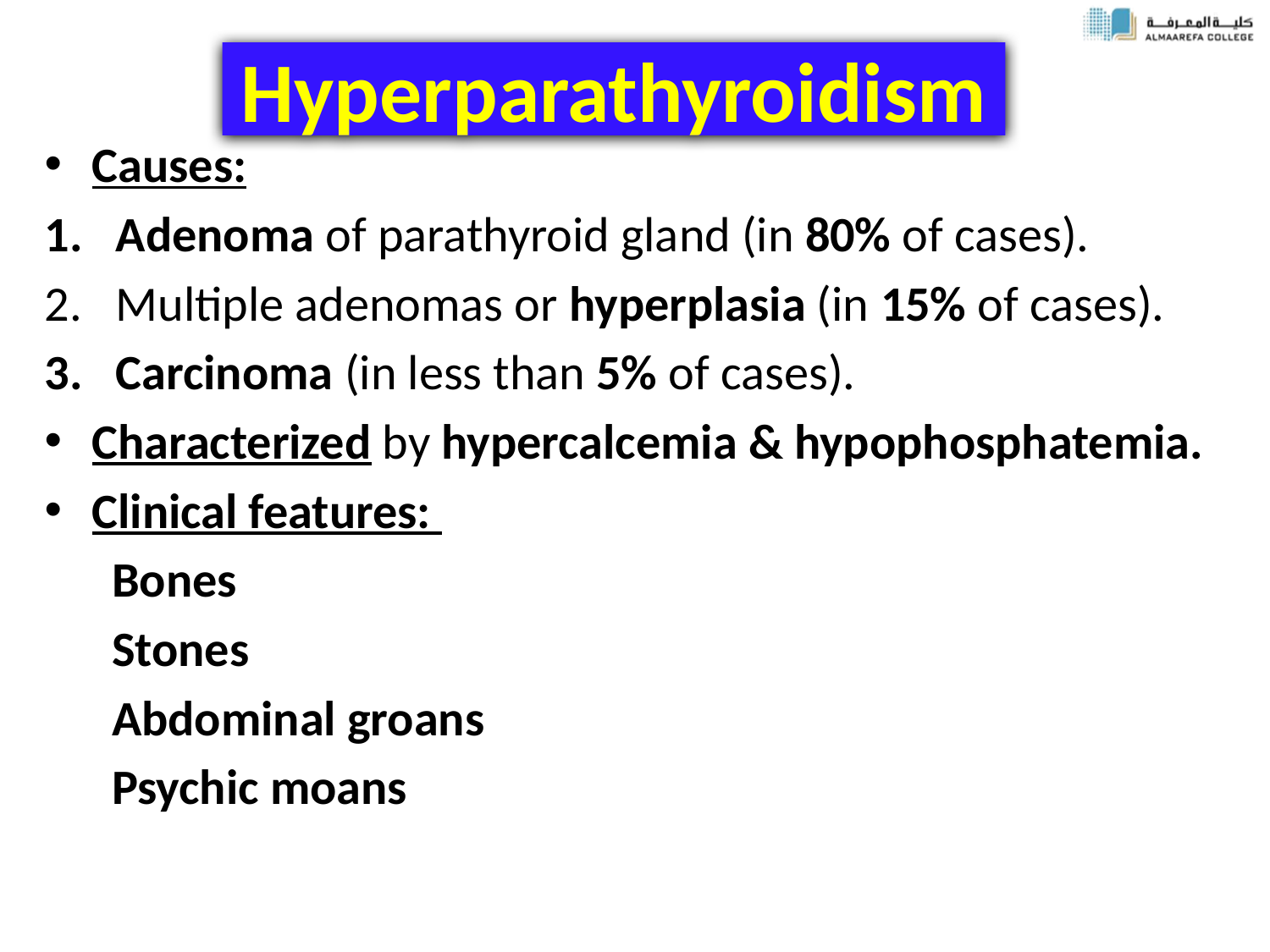

# Hyperparathyroidism
Causes:
Adenoma of parathyroid gland (in 80% of cases).
Multiple adenomas or hyperplasia (in 15% of cases).
Carcinoma (in less than 5% of cases).
Characterized by hypercalcemia & hypophosphatemia.
Clinical features:
      Bones
      Stones
      Abdominal groans
      Psychic moans